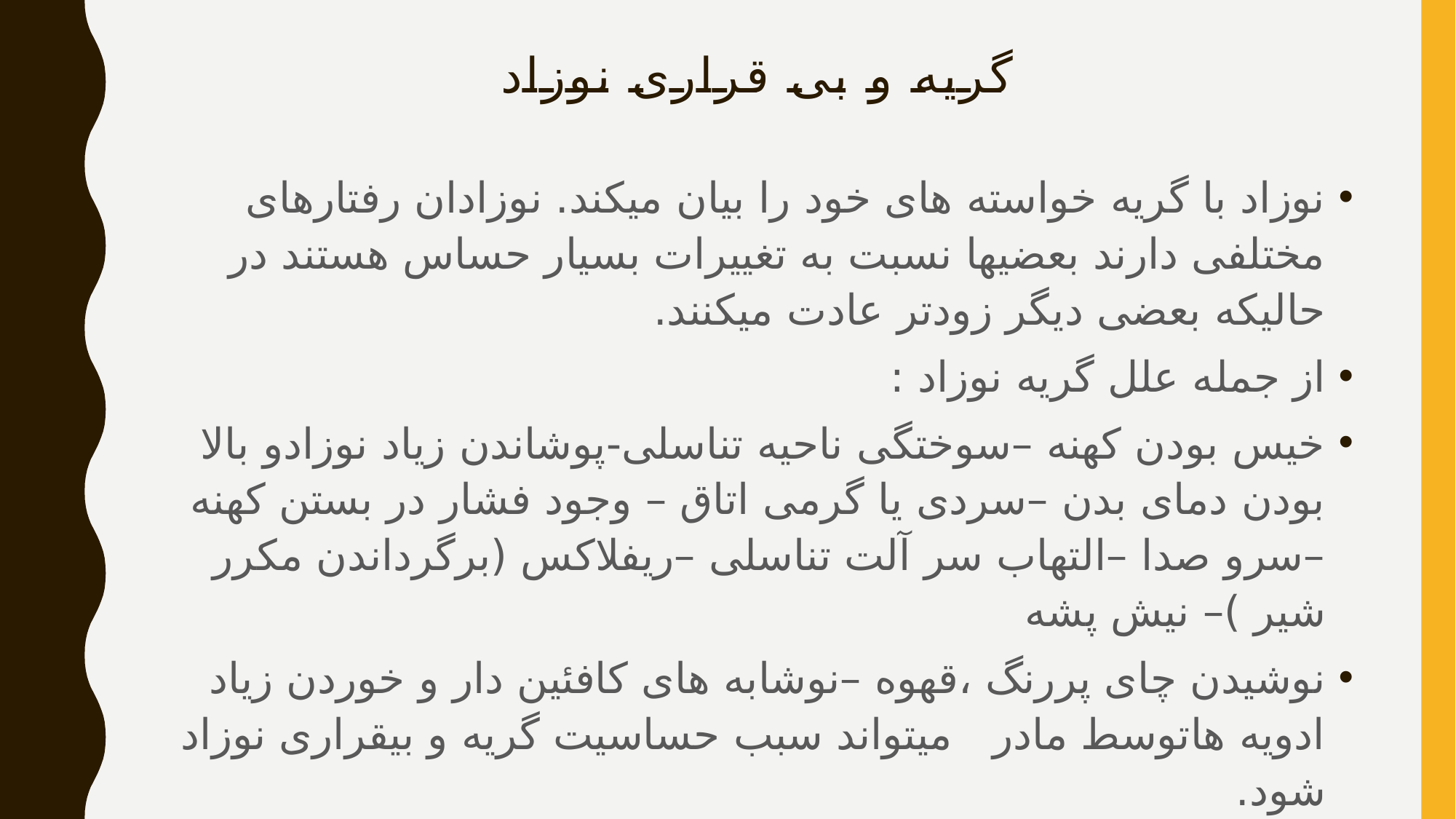

# گریه و بی قراری نوزاد
نوزاد با گریه خواسته های خود را بیان میکند. نوزادان رفتارهای مختلفی دارند بعضیها نسبت به تغییرات بسیار حساس هستند در حالیکه بعضی دیگر زودتر عادت میکنند.
از جمله علل گریه نوزاد :
خیس بودن کهنه –سوختگی ناحیه تناسلی-پوشاندن زیاد نوزادو بالا بودن دمای بدن –سردی یا گرمی اتاق – وجود فشار در بستن کهنه –سرو صدا –التهاب سر آلت تناسلی –ریفلاکس (برگرداندن مکرر شیر )– نیش پشه
نوشیدن چای پررنگ ،قهوه –نوشابه های کافئین دار و خوردن زیاد ادویه هاتوسط مادر   میتواند سبب حساسیت گریه و بیقراری نوزاد شود.
گاهی گریه نوزاد فقط به علت نیاز به بغل کردن توسط والدین میباشد. والدین می بایست تا حد امکان نوزاد خود را در آغوش گرفته و روی سینه خود بخوابانند.